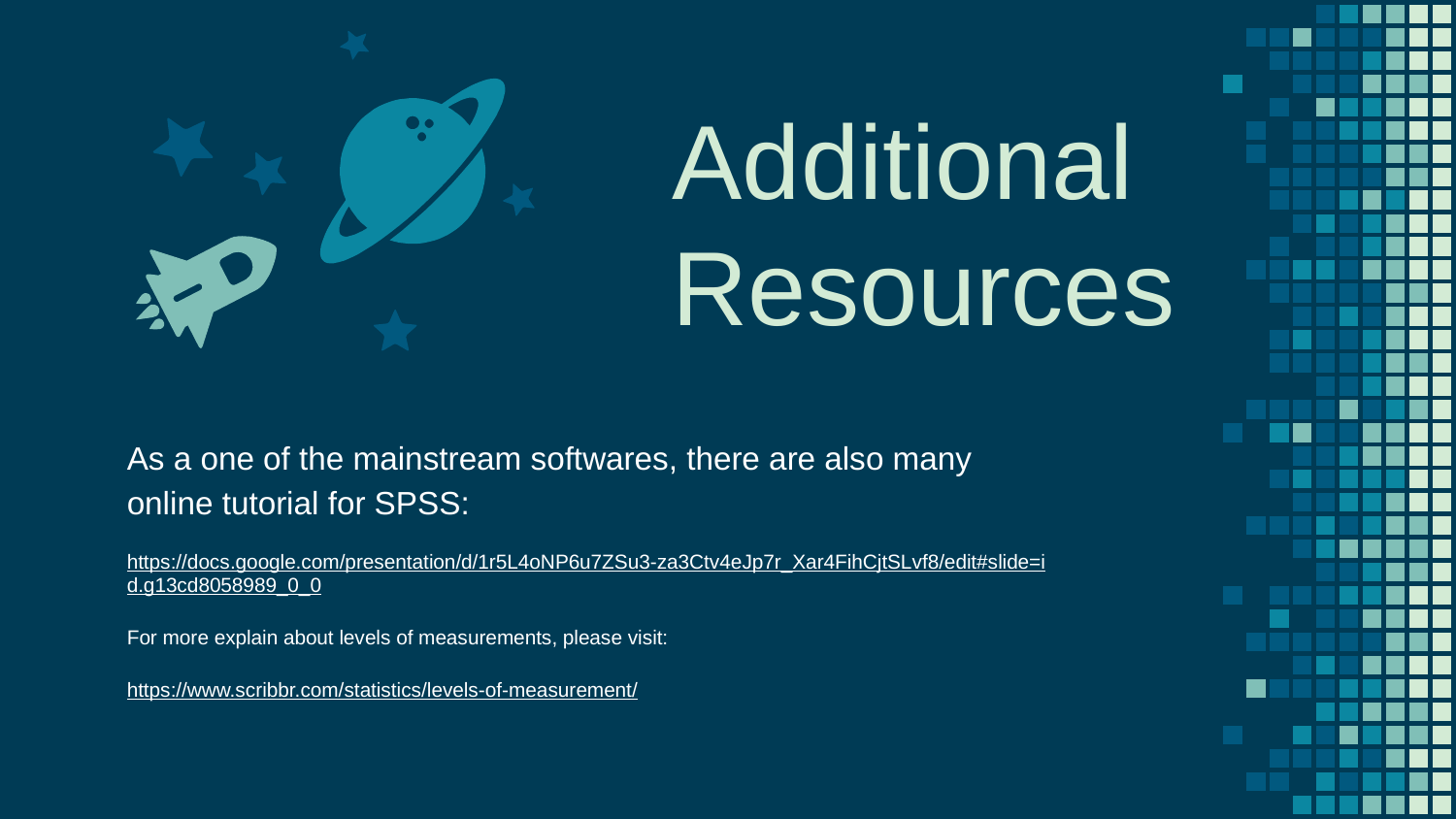

Additional Resources

As a one of the mainstream softwares, there are also many online tutorial for SPSS:
https://docs.google.com/presentation/d/1r5L4oNP6u7ZSu3-za3Ctv4eJp7r_Xar4FihCjtSLvf8/edit#slide=id.g13cd8058989_0_0
For more explain about levels of measurements, please visit:
https://www.scribbr.com/statistics/levels-of-measurement/